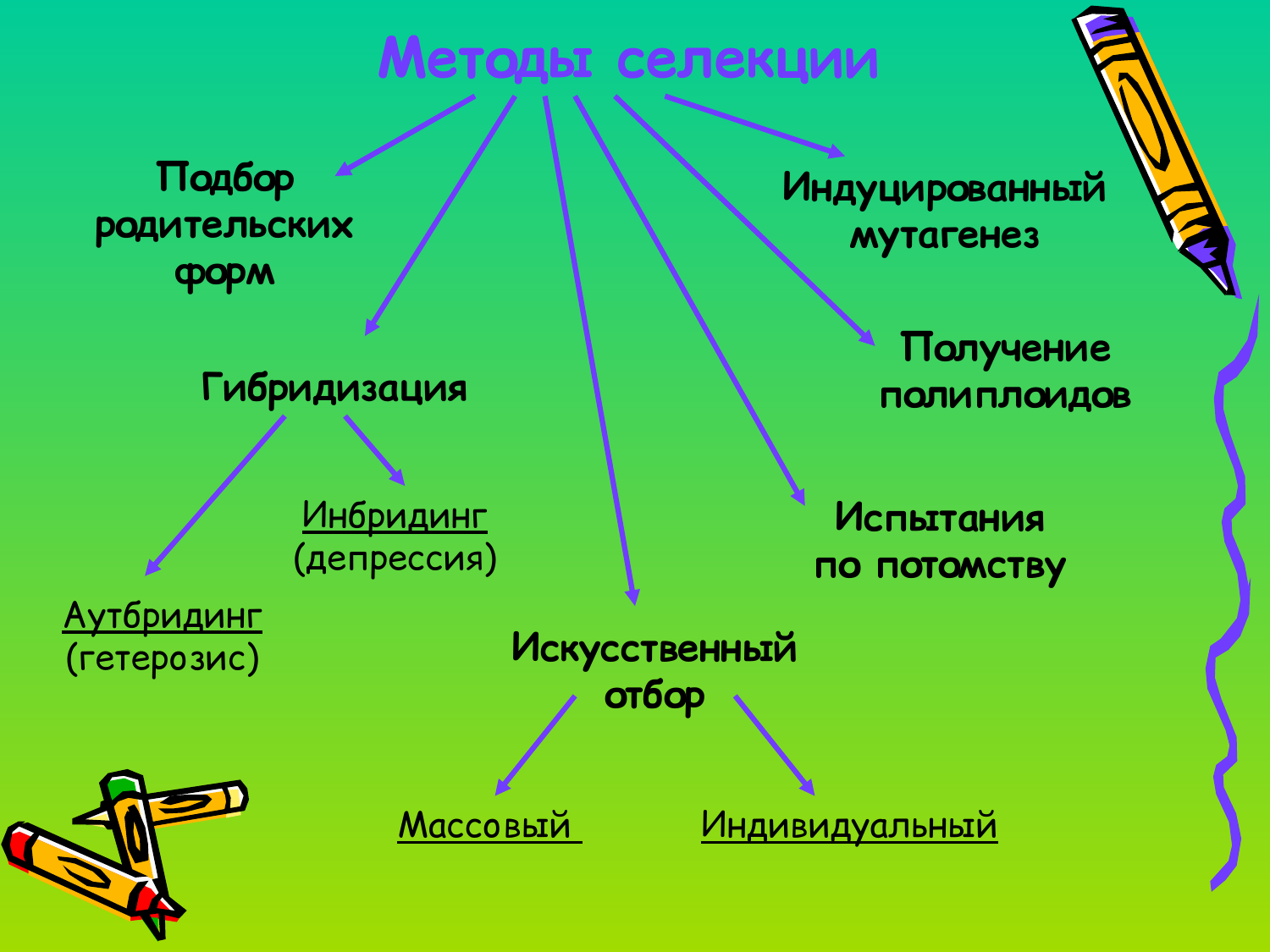

Методы селекции

Подбор родительских форм
Индуцированный мутагенез
Получение полиплоидов
Гибридизация

Инбридинг (депрессия)
Испытания по потомству
Аутбридинг (гетерозис)
Искусственный отбор

Массовый
Индивидуальный